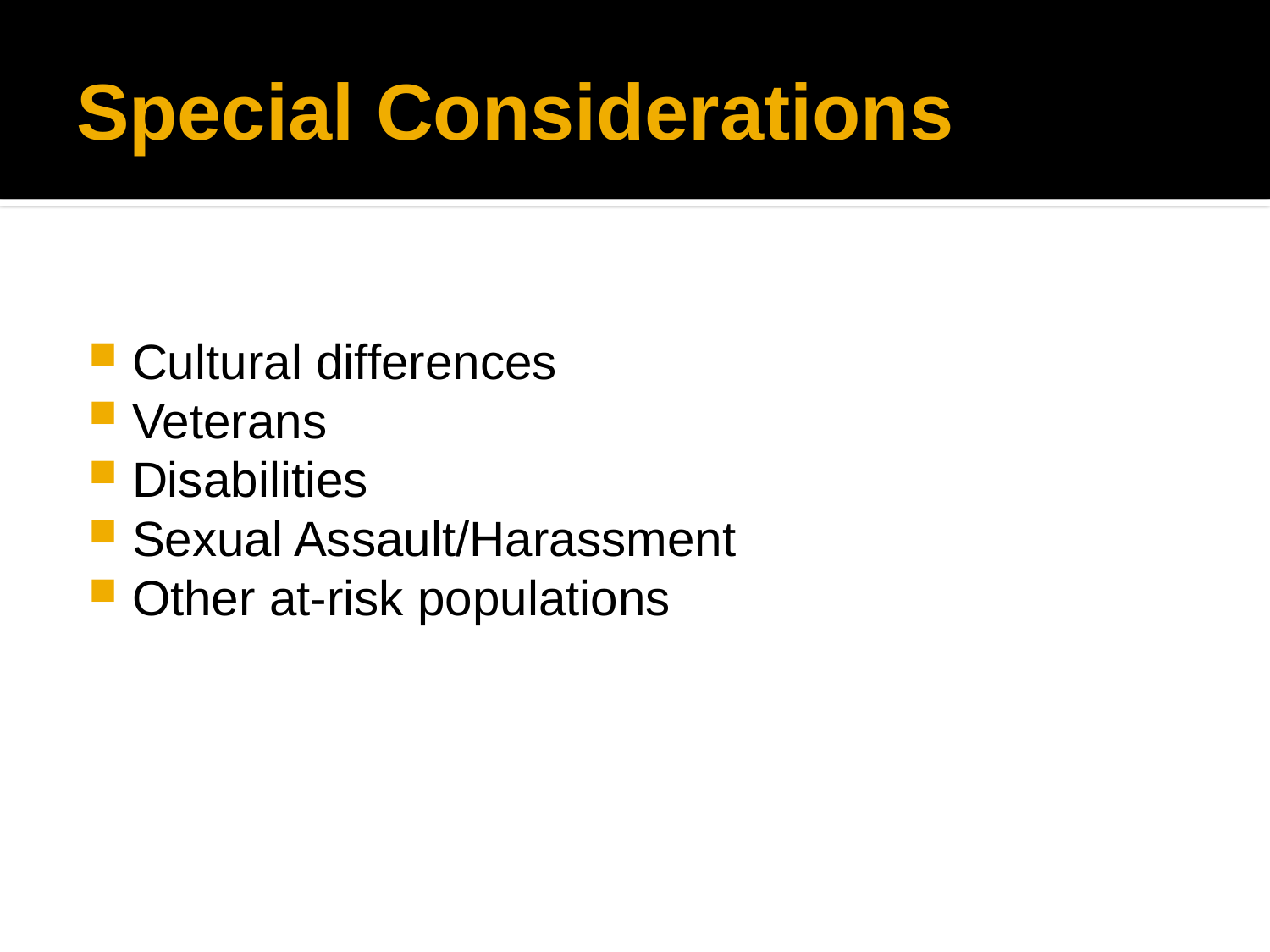

# Special Considerations
Cultural differences
Veterans
Disabilities
Sexual Assault/Harassment
Other at-risk populations